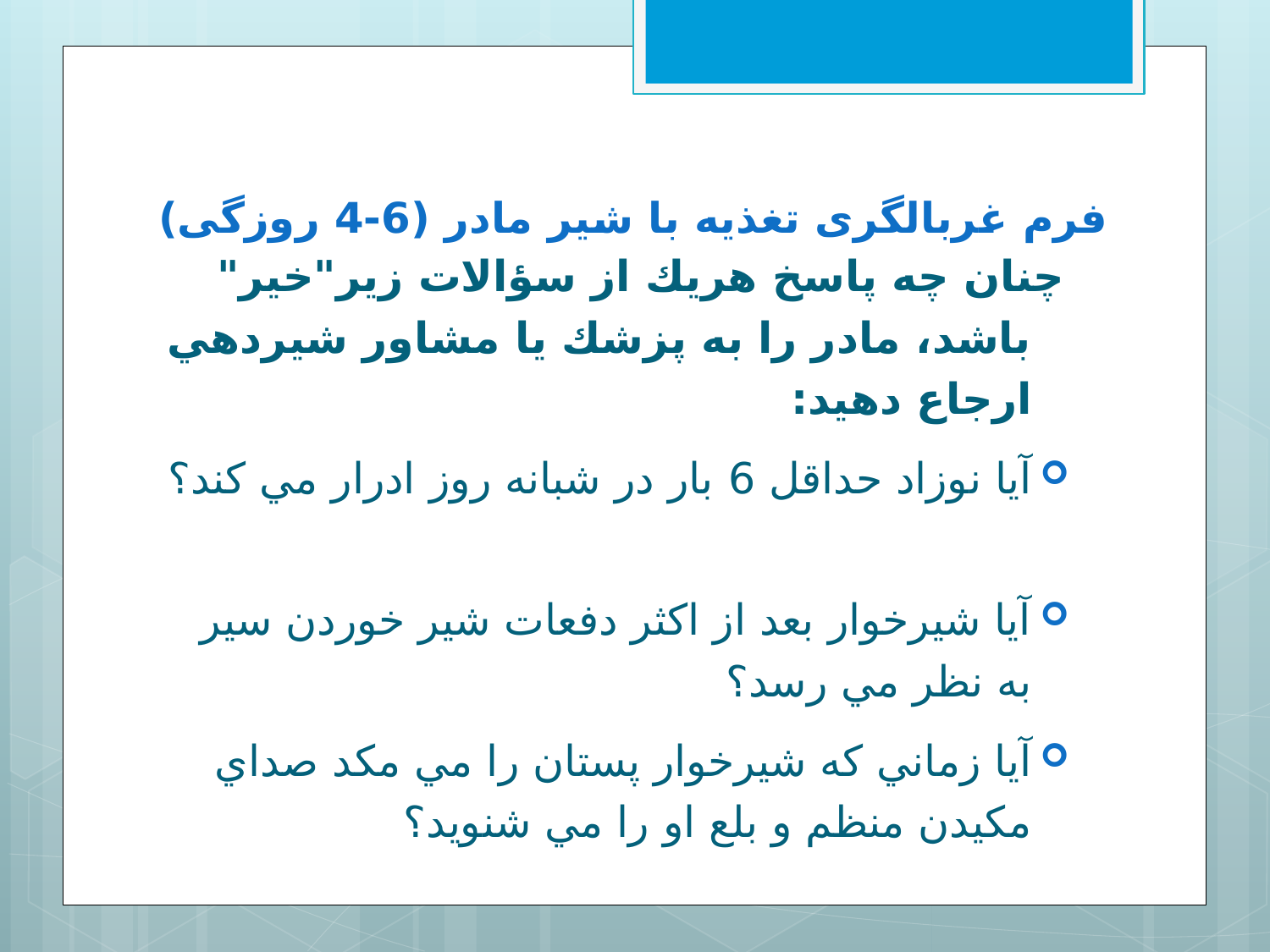

# فرم غربالگری تغذیه با شیر مادر (6-4 روزگی)
چنان چه پاسخ هريك از سؤالات زير"خير" باشد، مادر را به پزشك يا مشاور شيردهي ارجاع دهيد:
آيا نوزاد حداقل 6 بار در شبانه روز ادرار مي كند؟
آيا شيرخوار بعد از اكثر دفعات شير خوردن سیر به نظر مي رسد؟
آيا زماني كه شيرخوار پستان را مي مكد صداي مكیدن منظم و بلع او را مي شنويد؟